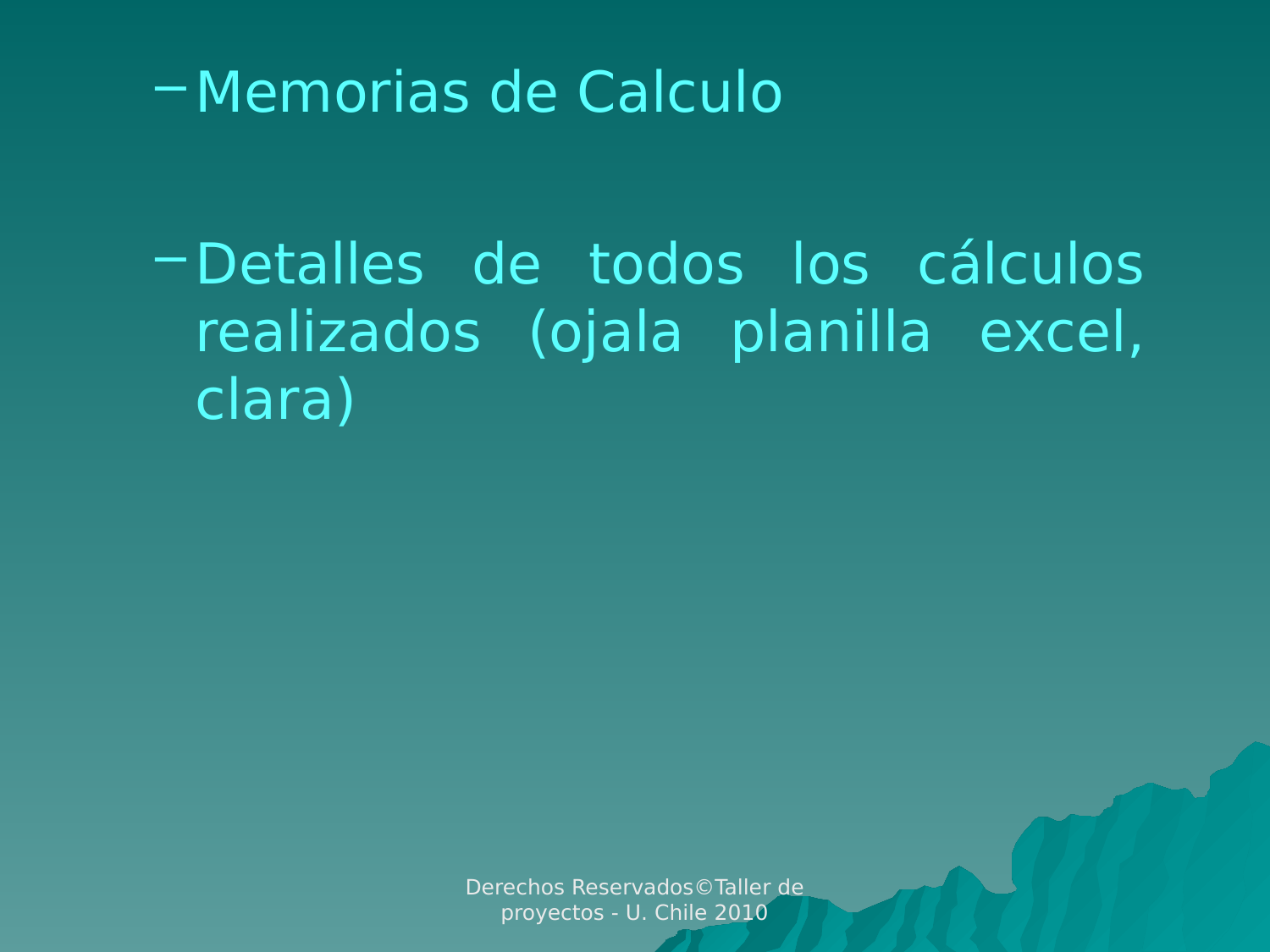

Memorias de Calculo

Detalles de todos los cálculos realizados (ojala planilla excel, clara)

Derechos Reservados©Taller de proyectos - U. Chile 2010